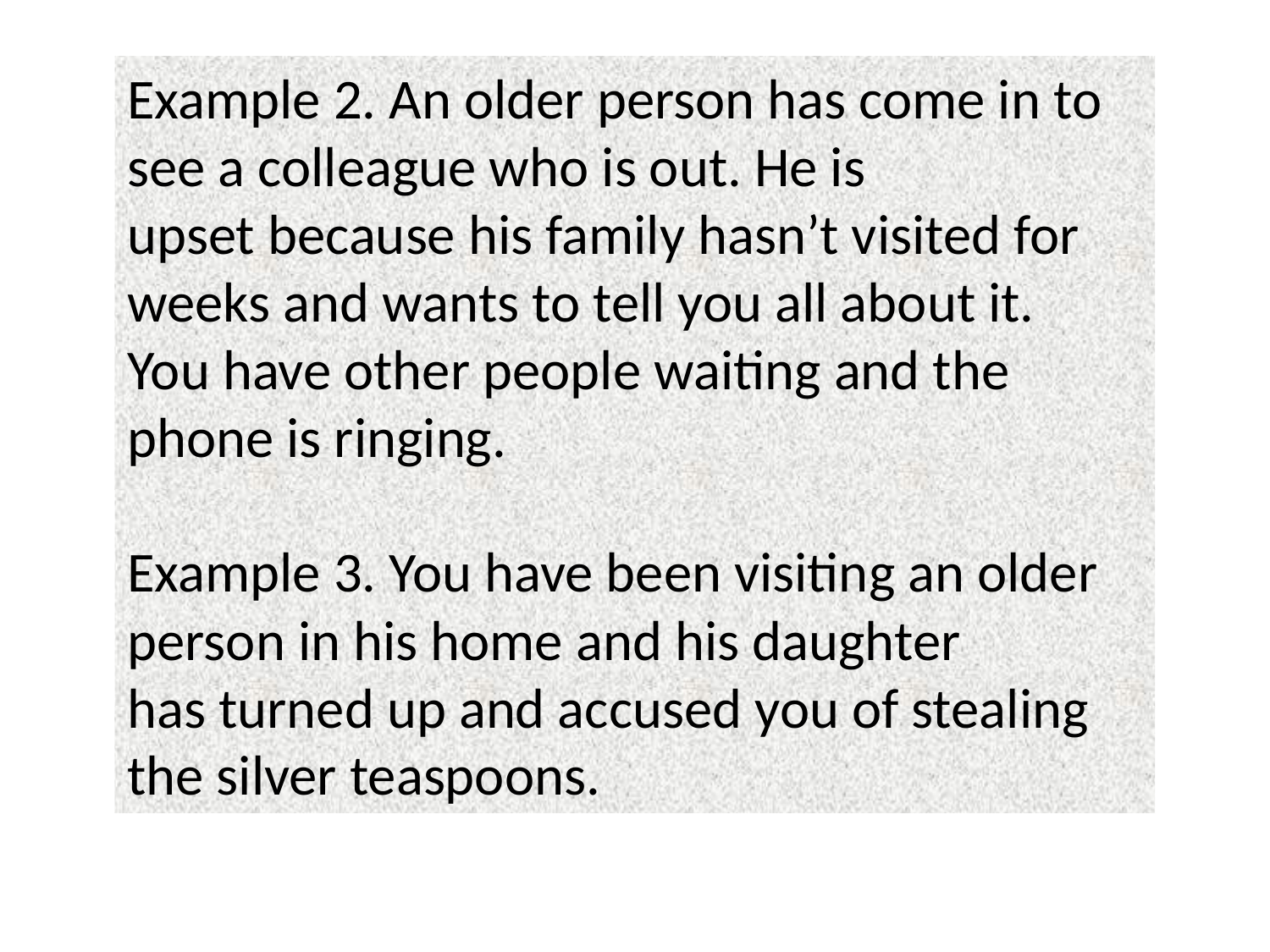

Example 2. An older person has come in to see a colleague who is out. He is
upset because his family hasn’t visited for weeks and wants to tell you all about it.
You have other people waiting and the phone is ringing.

Example 3. You have been visiting an older person in his home and his daughter
has turned up and accused you of stealing the silver teaspoons.